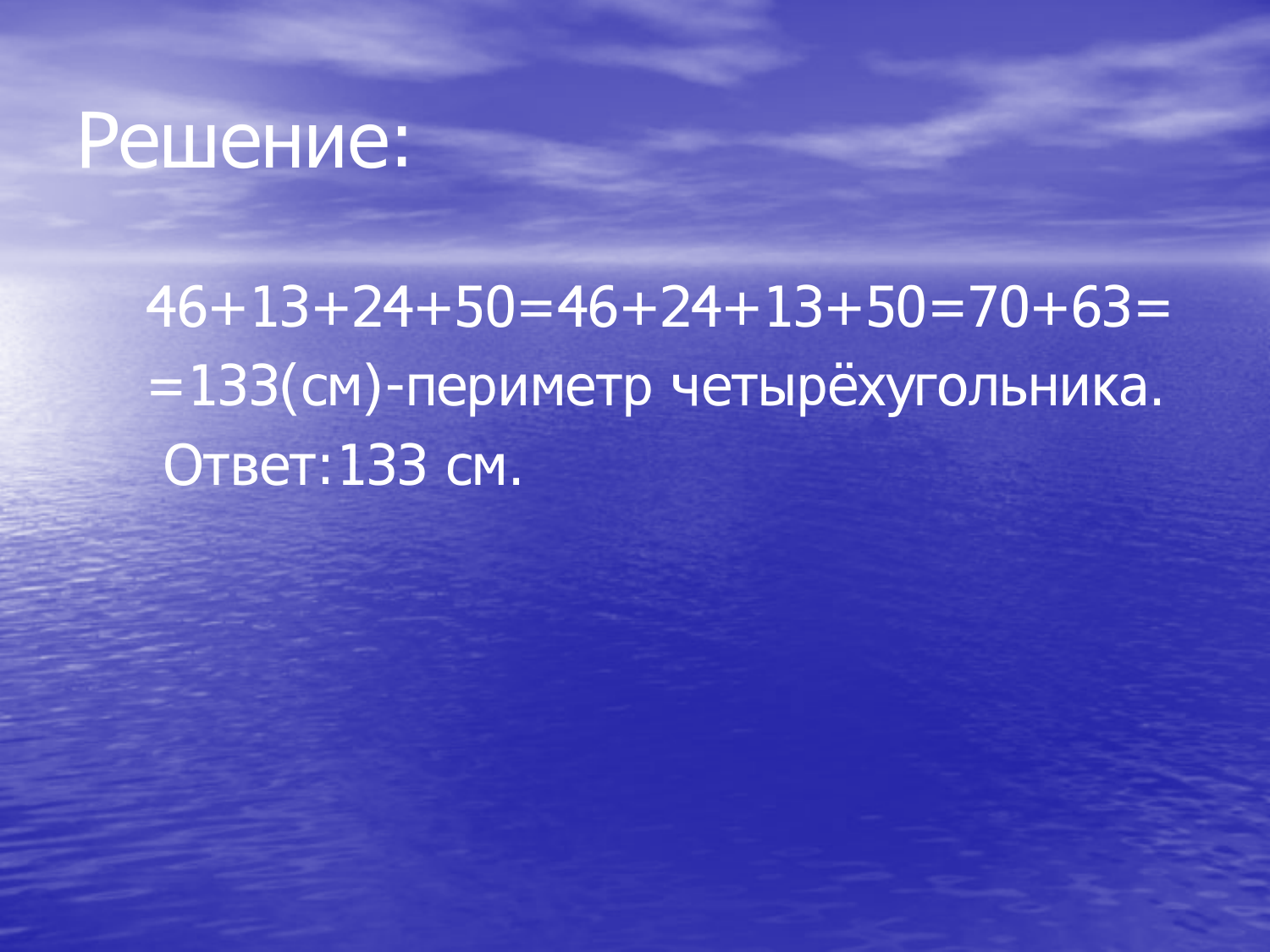

# Решение:
    46+13+24+50=46+24+13+50=70+63=
    =133(см)-периметр четырёхугольника.
     Ответ:133 см.